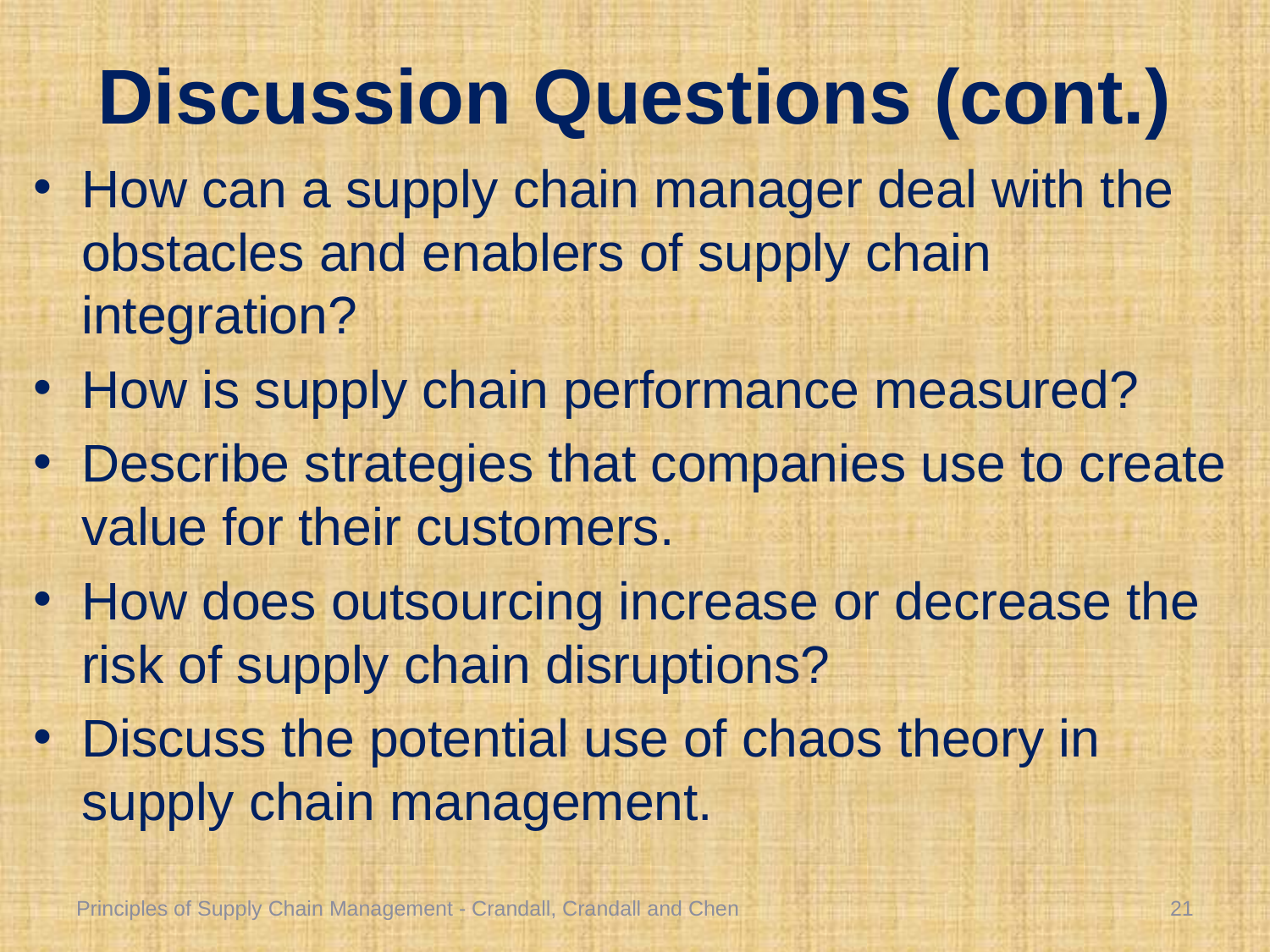

# Discussion Questions (cont.)
How can a supply chain manager deal with the obstacles and enablers of supply chain integration?
How is supply chain performance measured?
Describe strategies that companies use to create value for their customers.
How does outsourcing increase or decrease the risk of supply chain disruptions?
Discuss the potential use of chaos theory in supply chain management.

Principles of Supply Chain Management - Crandall, Crandall and Chen
21